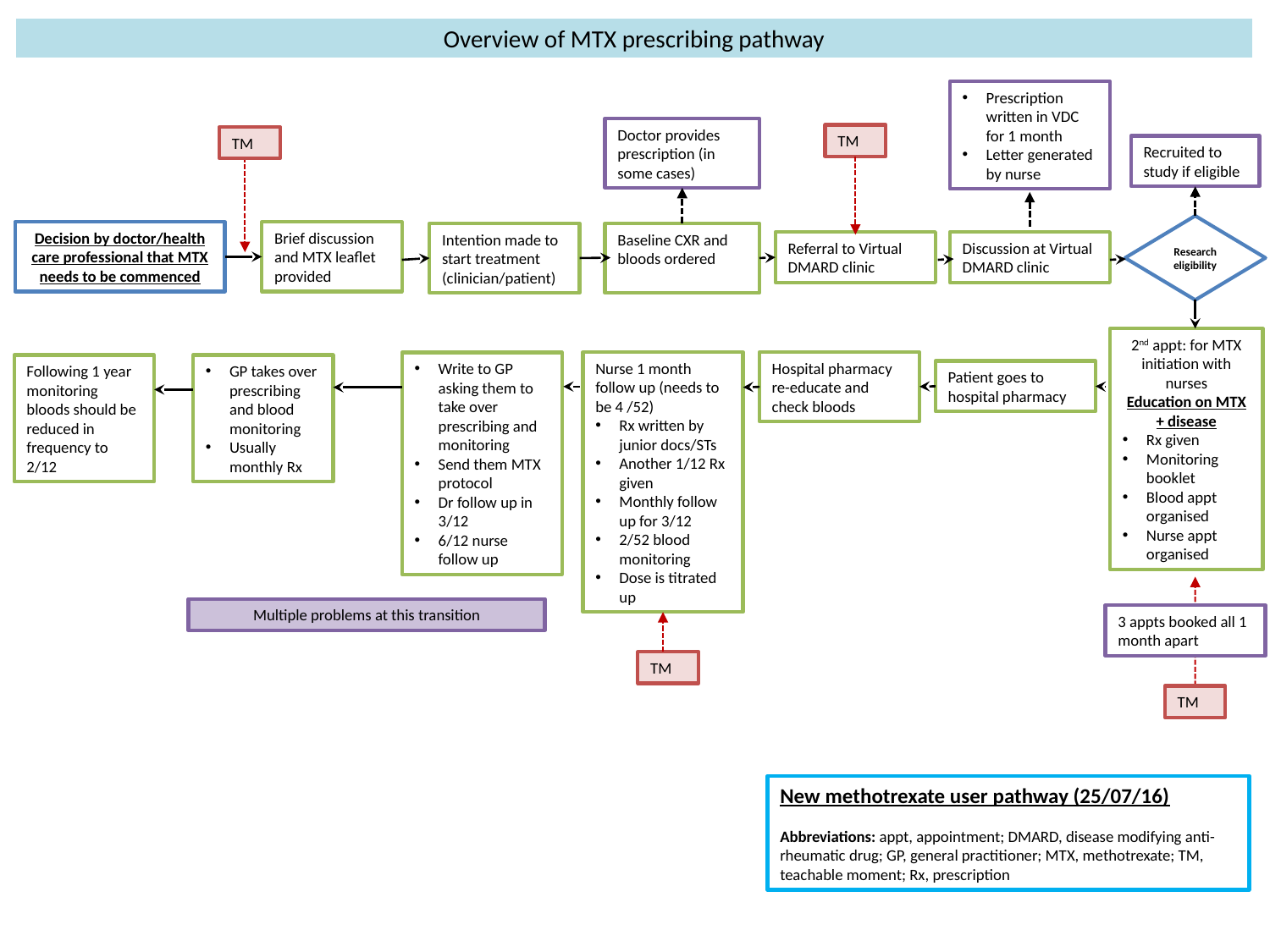

Overview of MTX prescribing pathway
Prescription written in VDC for 1 month
Letter generated by nurse
Doctor provides prescription (in some cases)
TM
TM
Recruited to study if eligible
Research
eligibility
Decision by doctor/health care professional that MTX needs to be commenced
Brief discussion and MTX leaflet provided
Baseline CXR and bloods ordered

Intention made to start treatment (clinician/patient)
Referral to Virtual DMARD clinic
Discussion at Virtual DMARD clinic
2nd appt: for MTX initiation with nurses
Education on MTX + disease
Rx given
Monitoring booklet
Blood appt organised
Nurse appt organised
Nurse 1 month follow up (needs to be 4 /52)
Rx written by junior docs/STs
Another 1/12 Rx given
Monthly follow up for 3/12
2/52 blood monitoring
Dose is titrated up
Hospital pharmacy re-educate and check bloods
Write to GP asking them to take over prescribing and monitoring
Send them MTX protocol
Dr follow up in 3/12
6/12 nurse follow up
Following 1 year monitoring bloods should be reduced in frequency to 2/12
GP takes over prescribing and blood monitoring
Usually monthly Rx
Patient goes to hospital pharmacy
Multiple problems at this transition
3 appts booked all 1 month apart
TM
TM
New methotrexate user pathway (25/07/16)

Abbreviations: appt, appointment; DMARD, disease modifying anti-rheumatic drug; GP, general practitioner; MTX, methotrexate; TM, teachable moment; Rx, prescription